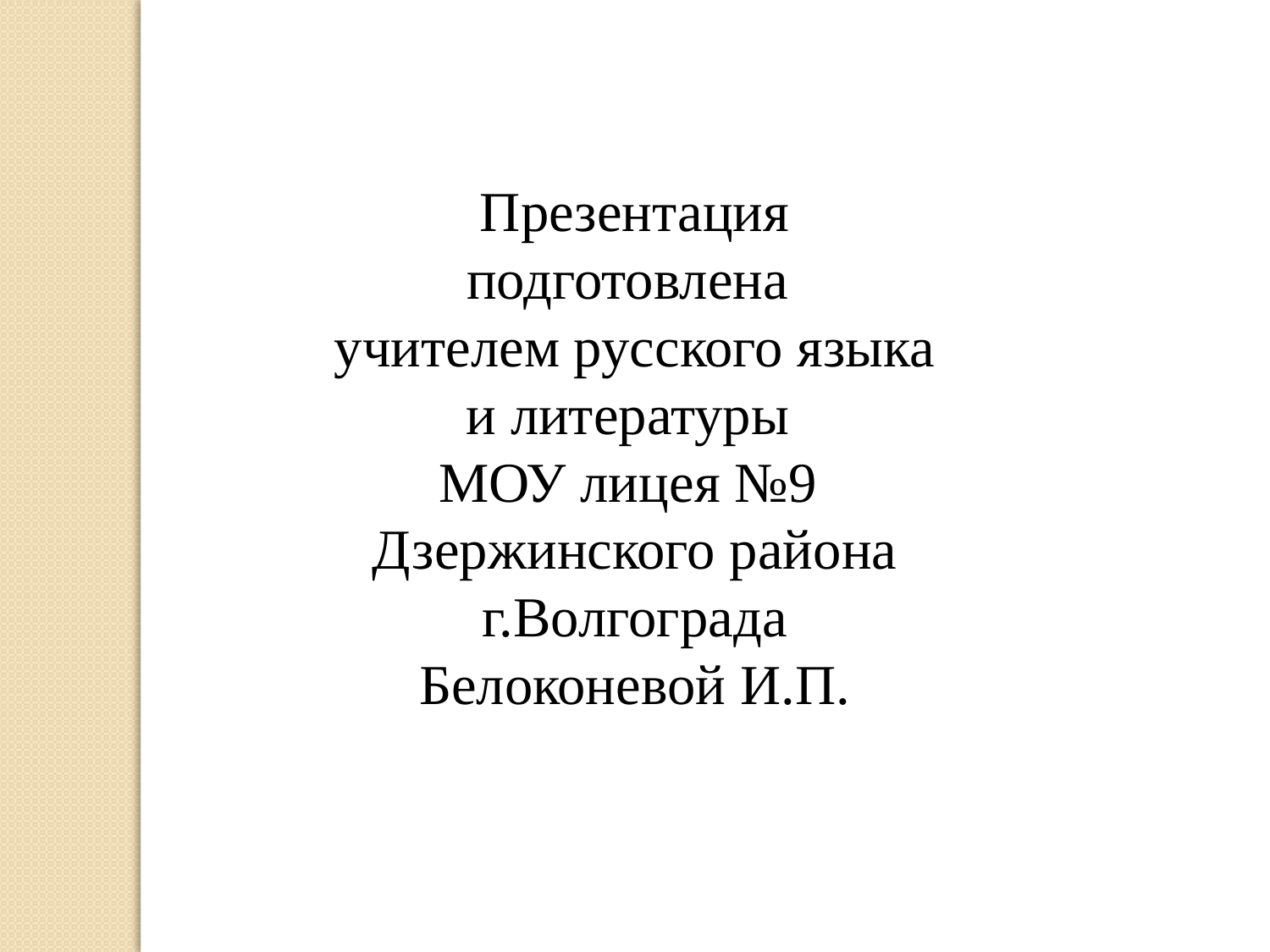

Презентация подготовлена
учителем русского языка и литературы
МОУ лицея №9
Дзержинского района г.Волгограда
Белоконевой И.П.